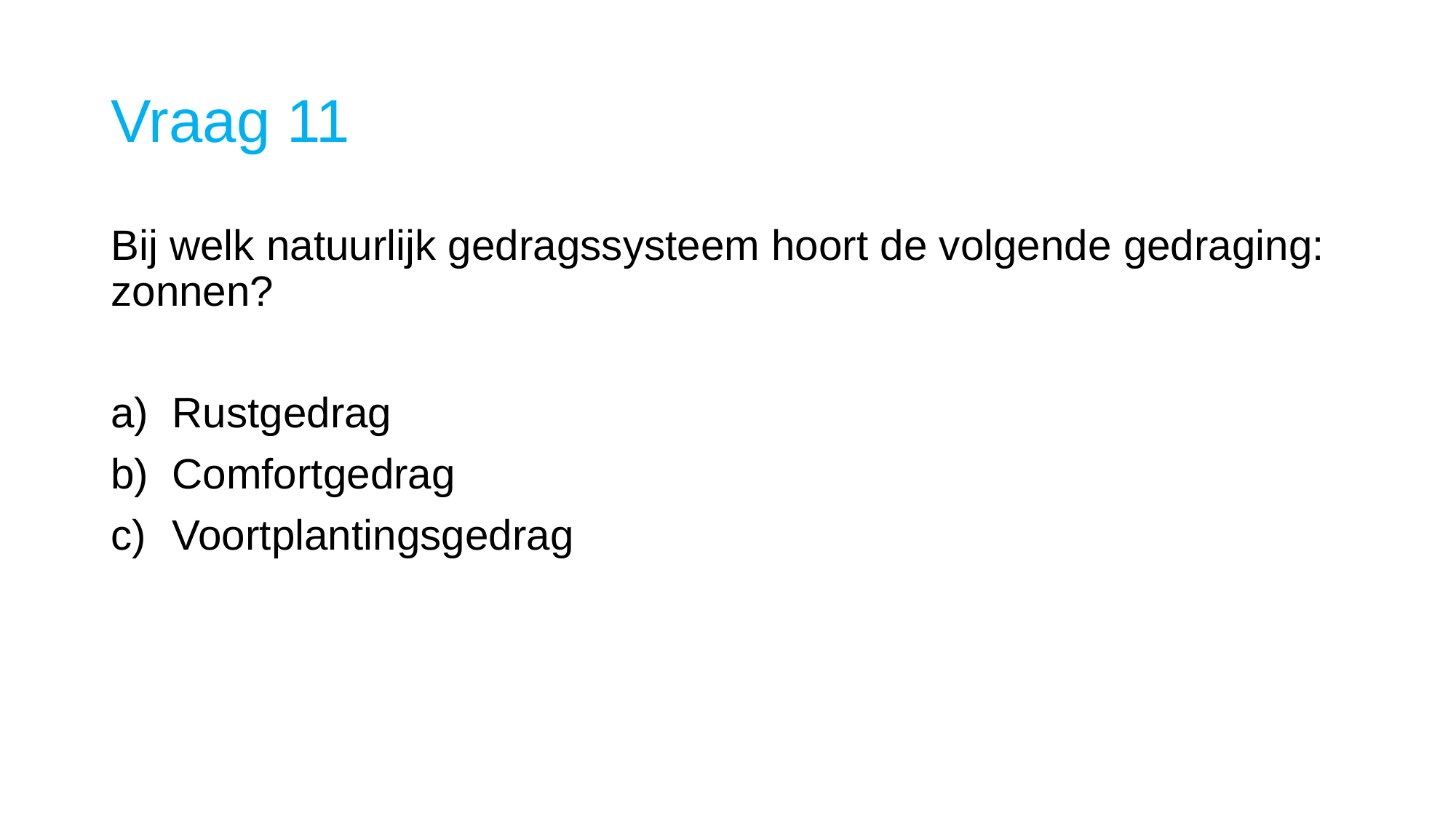

# Vraag 11
Bij welk natuurlijk gedragssysteem hoort de volgende gedraging: zonnen?

Rustgedrag
Comfortgedrag
Voortplantingsgedrag